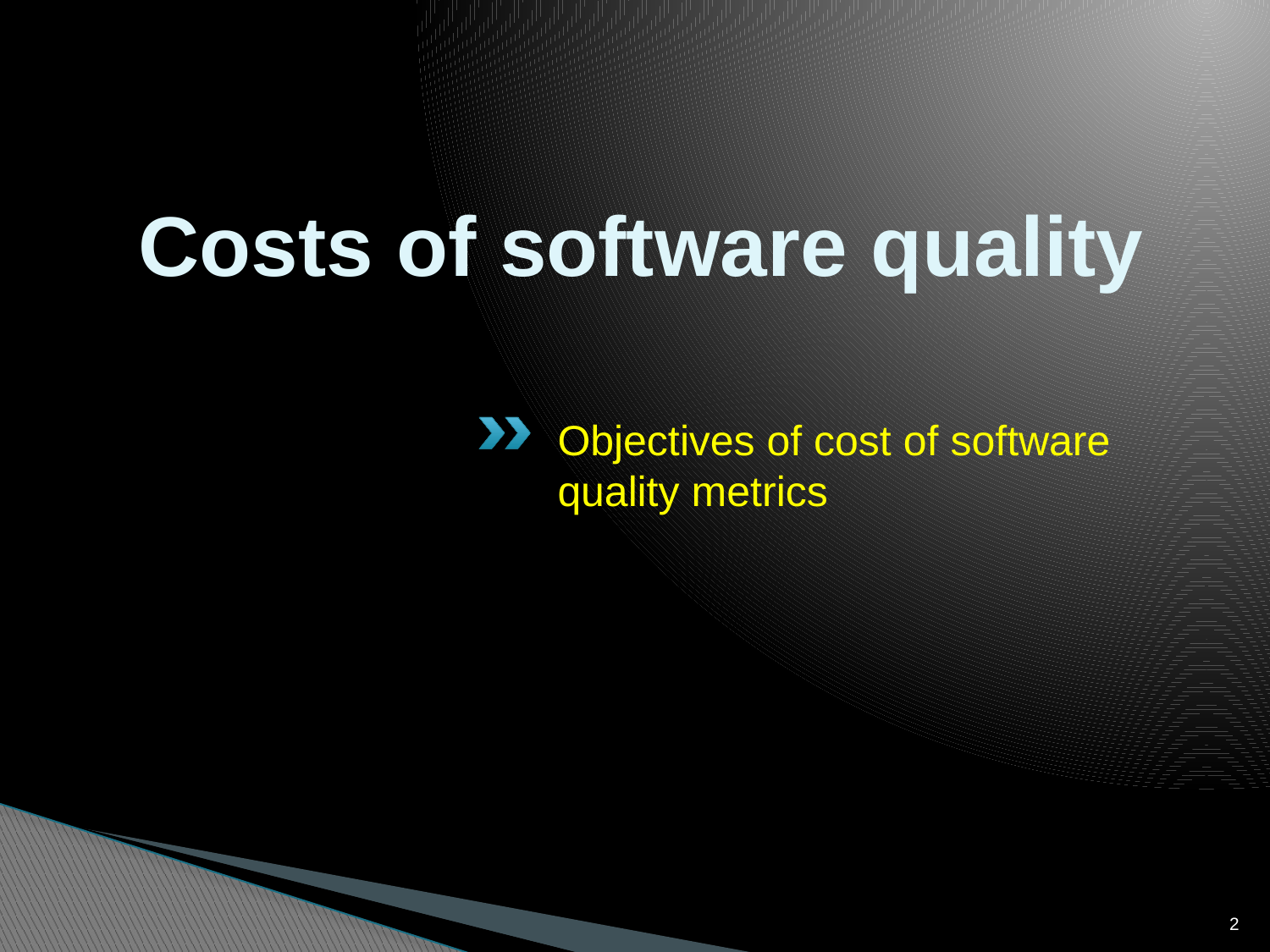

# Costs of software quality
Objectives of cost of software quality metrics

2